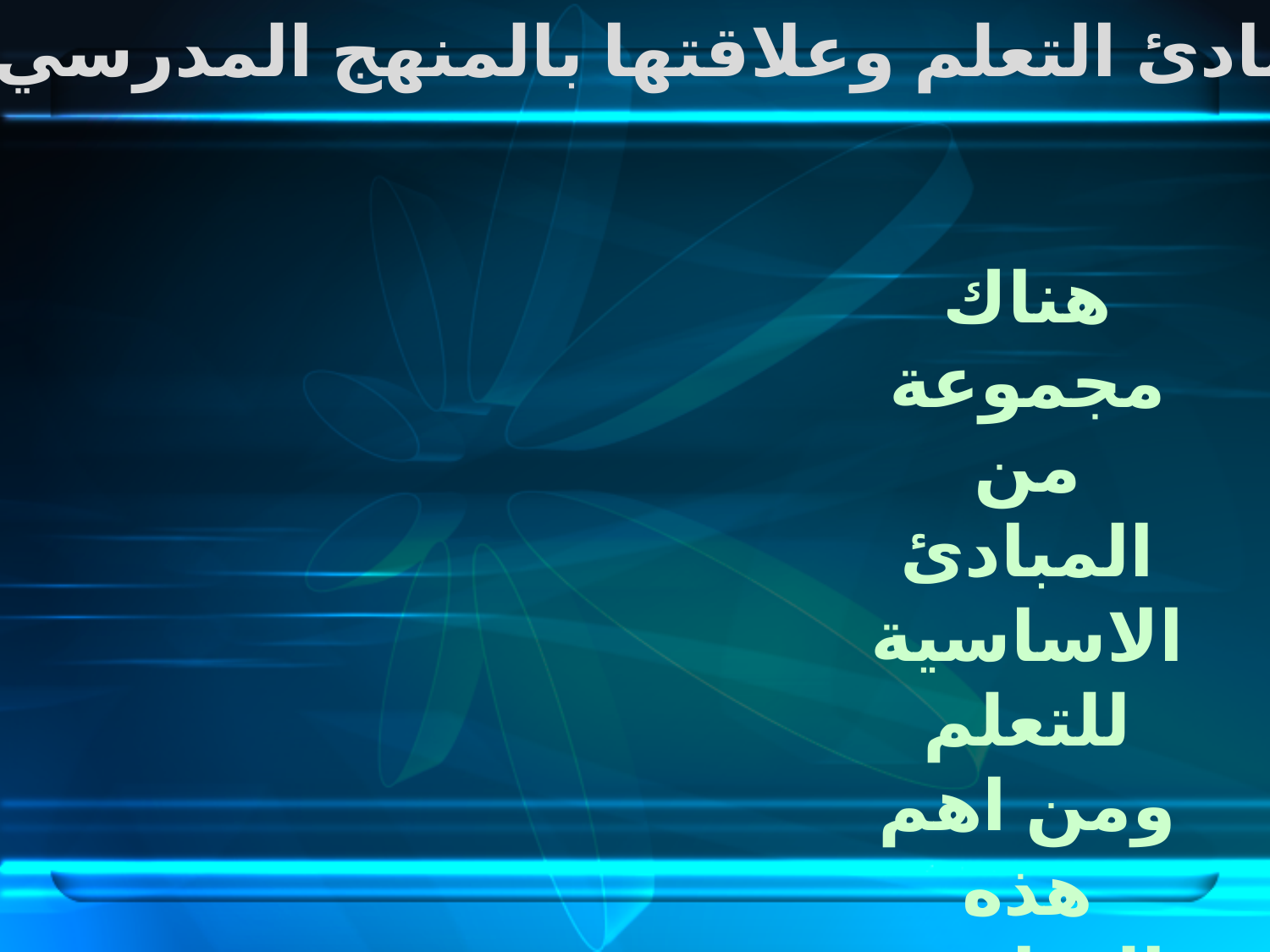

مبادئ التعلم وعلاقتها بالمنهج المدرسي :

هناك مجموعة من المبادئ الاساسية للتعلم ومن اهم هذه المبادئ: